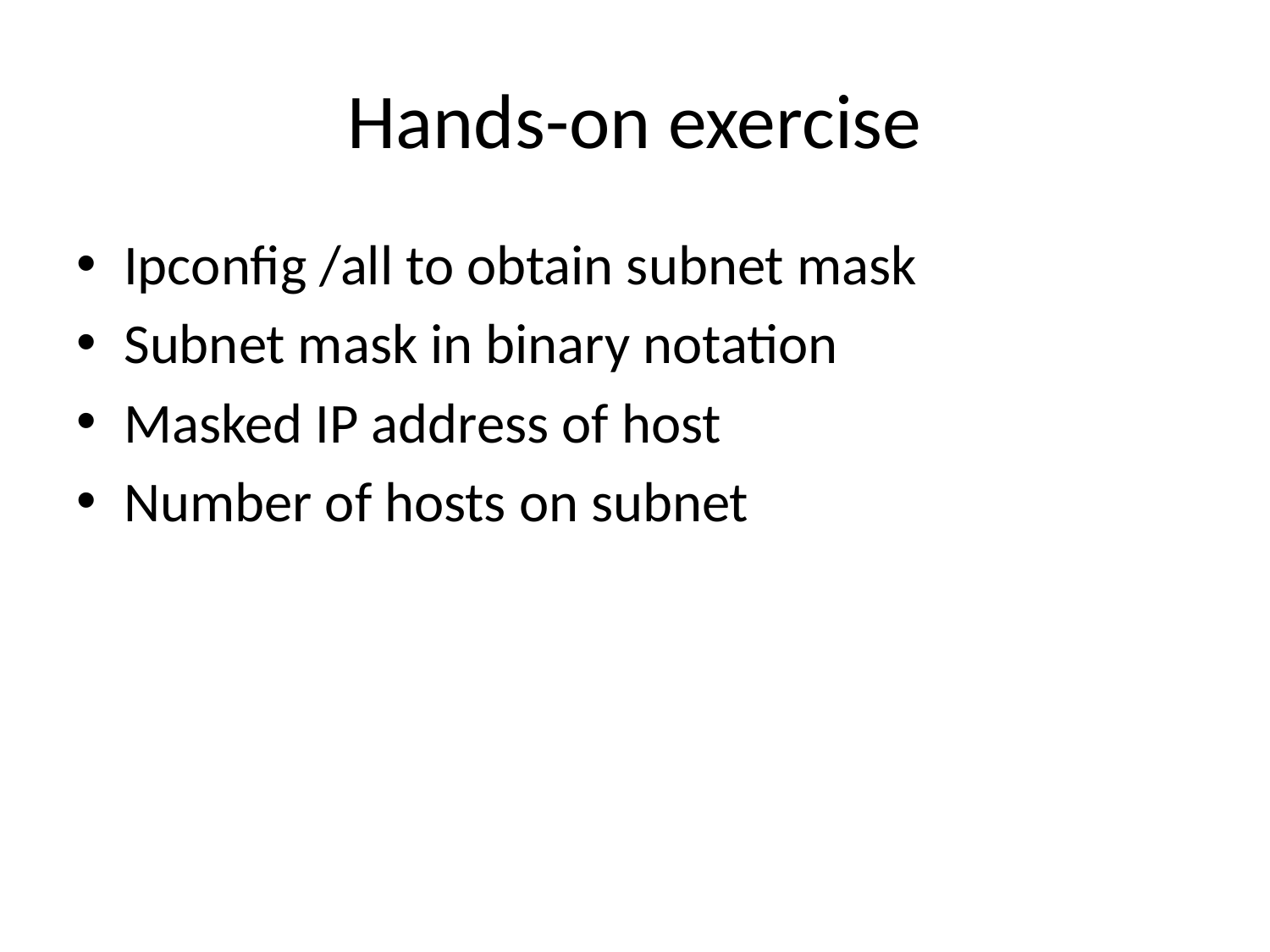

# Hands-on exercise
Ipconfig /all to obtain subnet mask
Subnet mask in binary notation
Masked IP address of host
Number of hosts on subnet